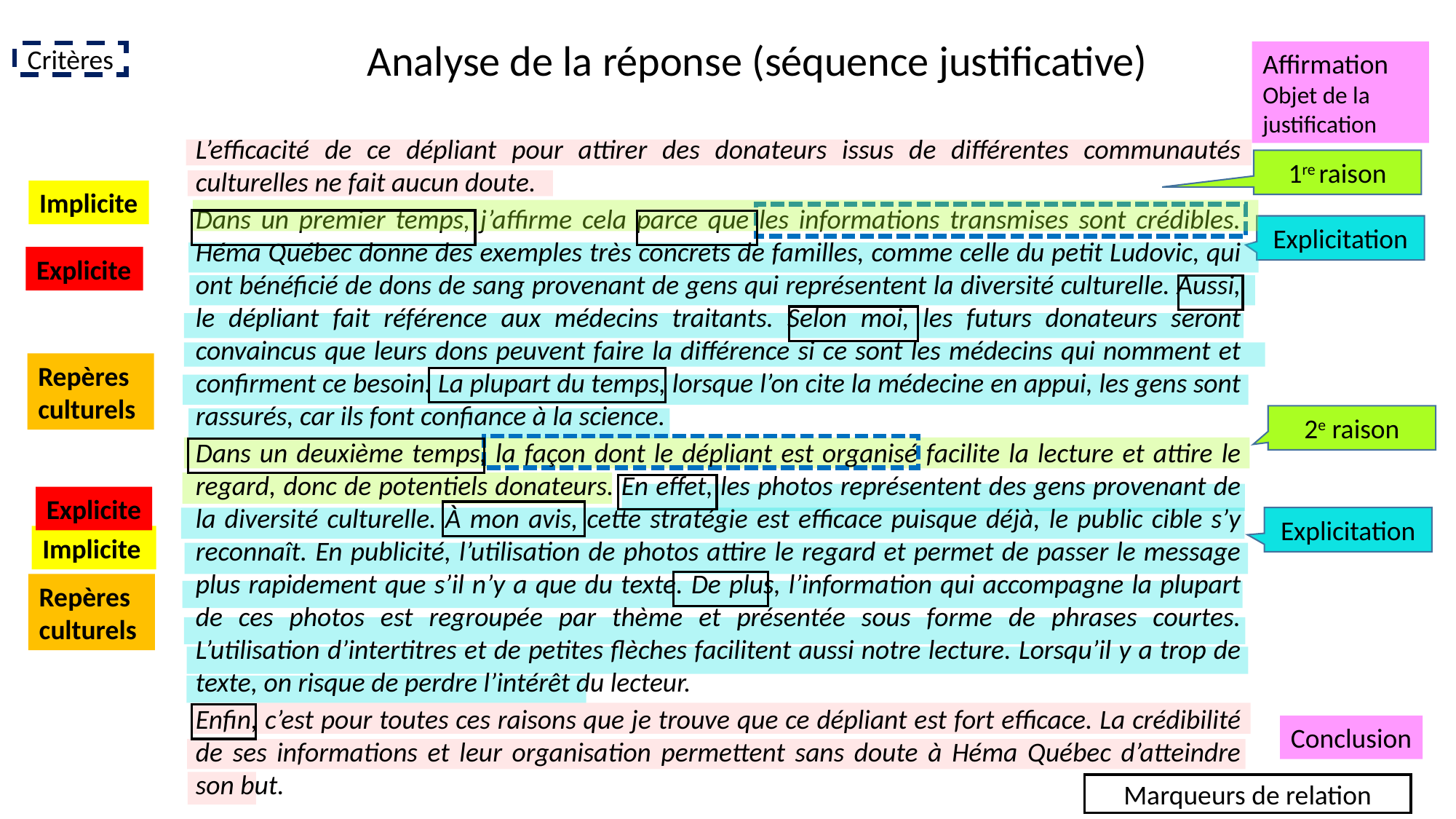

# Analyse de la réponse (séquence justificative)
Affirmation
Objet de la justification
Critères

L’efficacité de ce dépliant pour attirer des donateurs issus de différentes communautés culturelles ne fait aucun doute.
Dans un premier temps, j’affirme cela parce que les informations transmises sont crédibles. Héma Québec donne des exemples très concrets de familles, comme celle du petit Ludovic, qui ont bénéficié de dons de sang provenant de gens qui représentent la diversité culturelle. Aussi, le dépliant fait référence aux médecins traitants. Selon moi, les futurs donateurs seront convaincus que leurs dons peuvent faire la différence si ce sont les médecins qui nomment et confirment ce besoin. La plupart du temps, lorsque l’on cite la médecine en appui, les gens sont rassurés, car ils font confiance à la science.
Dans un deuxième temps, la façon dont le dépliant est organisé facilite la lecture et attire le regard, donc de potentiels donateurs. En effet, les photos représentent des gens provenant de la diversité culturelle. À mon avis, cette stratégie est efficace puisque déjà, le public cible s’y reconnaît. En publicité, l’utilisation de photos attire le regard et permet de passer le message plus rapidement que s’il n’y a que du texte. De plus, l’information qui accompagne la plupart de ces photos est regroupée par thème et présentée sous forme de phrases courtes. L’utilisation d’intertitres et de petites flèches facilitent aussi notre lecture. Lorsqu’il y a trop de texte, on risque de perdre l’intérêt du lecteur.
Enfin, c’est pour toutes ces raisons que je trouve que ce dépliant est fort efficace. La crédibilité de ses informations et leur organisation permettent sans doute à Héma Québec d’atteindre son but.

1re raison
Implicite

Explicitation

Explicite
Repères culturels
2e raison

Explicite
Explicitation
Implicite
Repères culturels

Conclusion
Marqueurs de relation